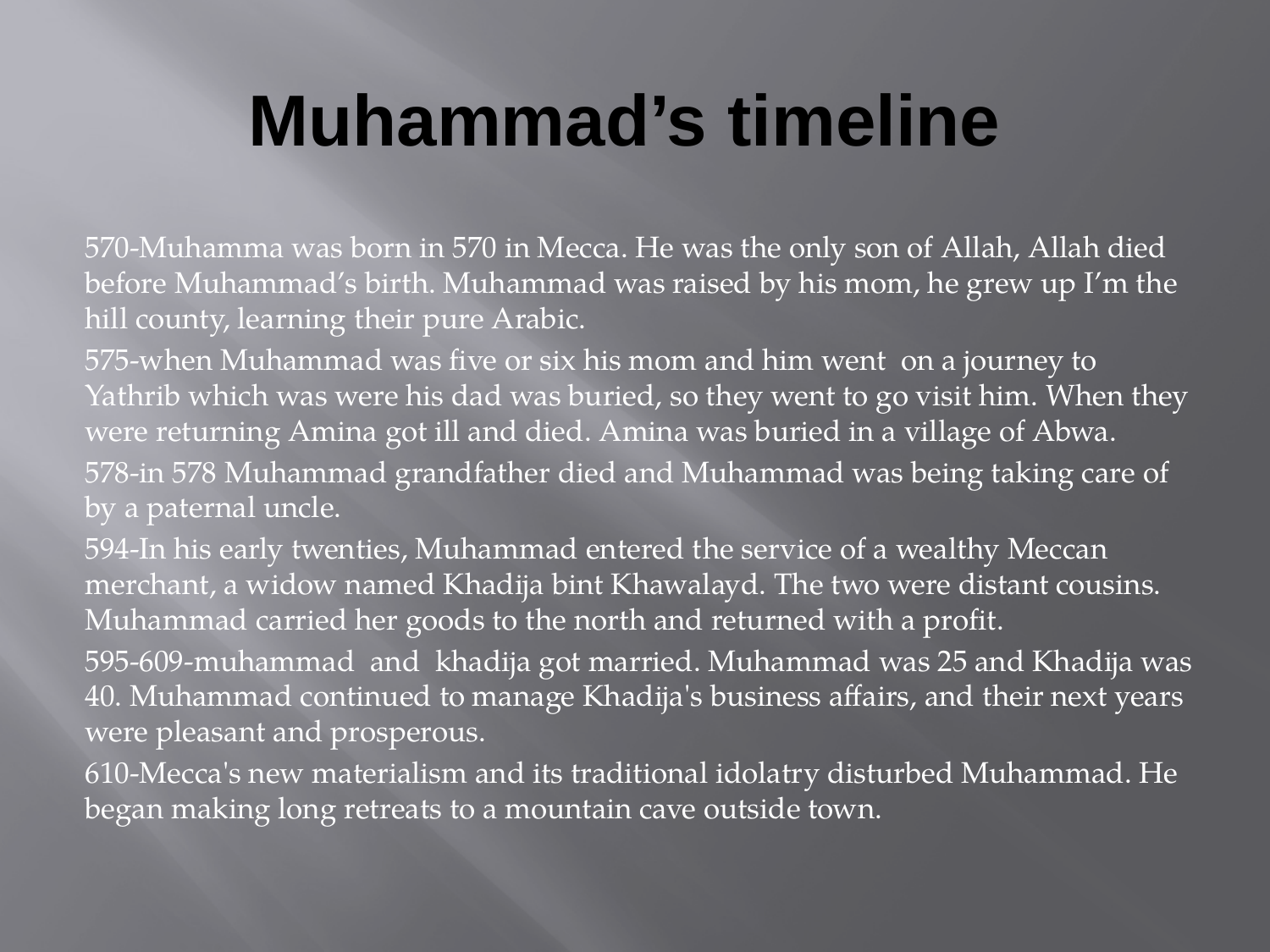

# Muhammad’s timeline
570-Muhamma was born in 570 in Mecca. He was the only son of Allah, Allah died before Muhammad’s birth. Muhammad was raised by his mom, he grew up I’m the hill county, learning their pure Arabic.
575-when Muhammad was five or six his mom and him went  on a journey to Yathrib which was were his dad was buried, so they went to go visit him. When they were returning Amina got ill and died. Amina was buried in a village of Abwa.
578-in 578 Muhammad grandfather died and Muhammad was being taking care of by a paternal uncle.
594-In his early twenties, Muhammad entered the service of a wealthy Meccan merchant, a widow named Khadija bint Khawalayd. The two were distant cousins. Muhammad carried her goods to the north and returned with a profit.
595-609-muhammad  and  khadija got married. Muhammad was 25 and Khadija was 40. Muhammad continued to manage Khadija's business affairs, and their next years were pleasant and prosperous.
610-Mecca's new materialism and its traditional idolatry disturbed Muhammad. He began making long retreats to a mountain cave outside town.